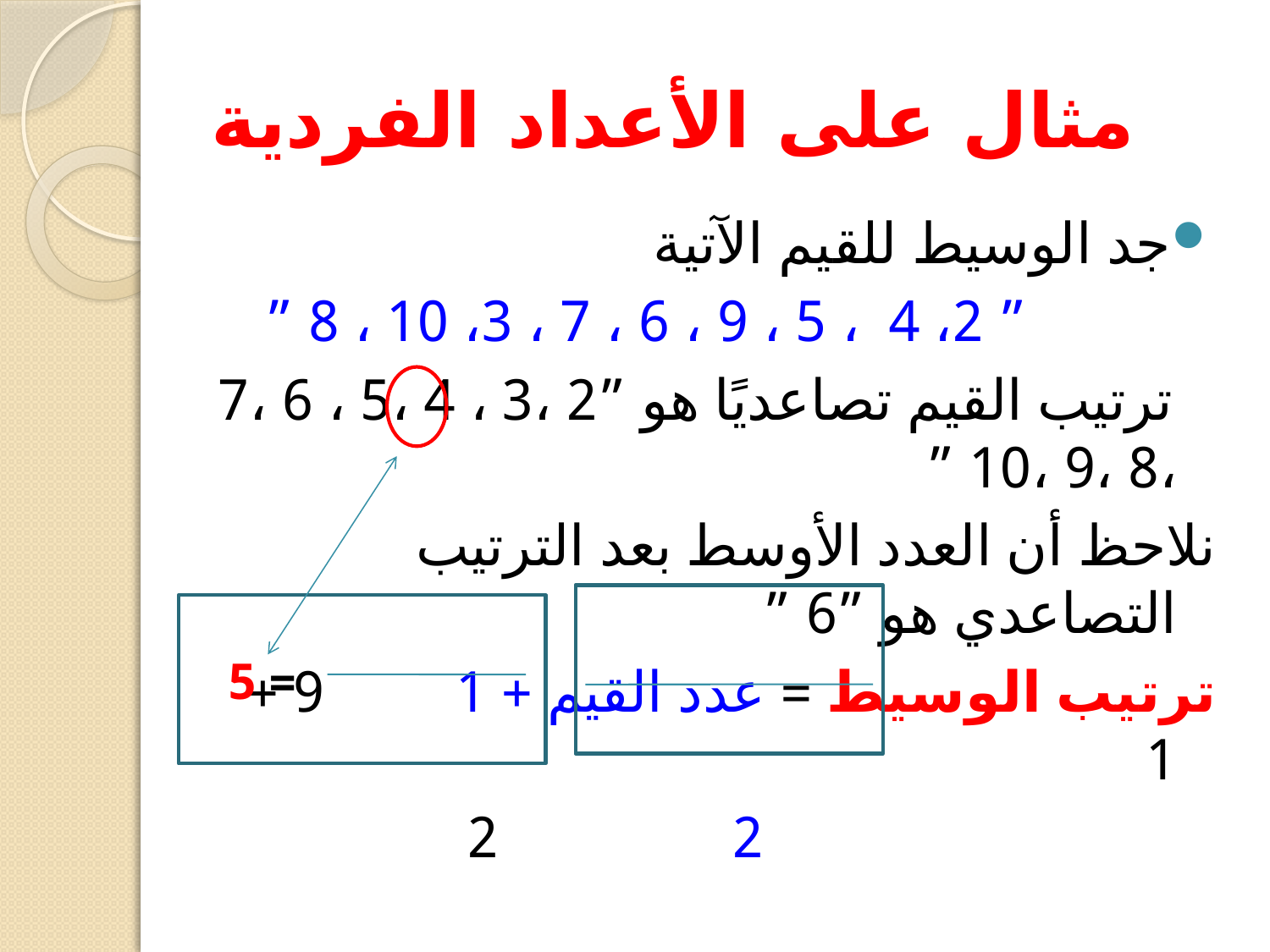

# مثال على الأعداد الفردية
جد الوسيط للقيم الآتية
             ” 2، 4  ، 5 ، 9 ، 6 ، 7 ، 3، 10 ، 8 ”
   ترتيب القيم تصاعديًا هو ”2 ،3 ، 4 ،5 ، 6 ،7 ،8 ،9 ،10 ”
نلاحظ أن العدد الأوسط بعد الترتيب التصاعدي هو ”6 ”
ترتيب الوسيط = عدد القيم + 1         9 + 1
                               2                2

= 5